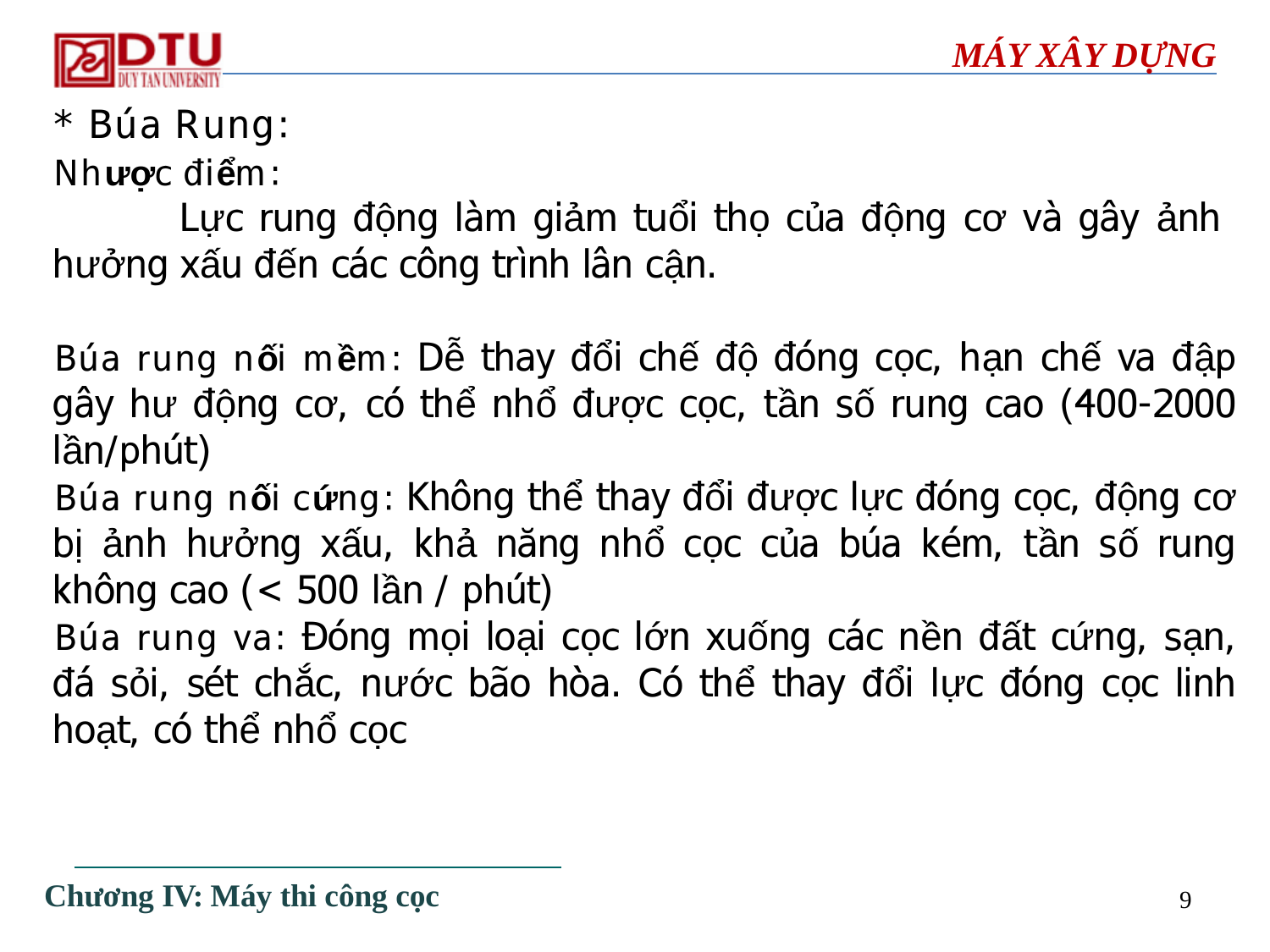

# MÁY XÂY DỰNG
* Búa Rung:
Nhược điểm:
	Lực rung động làm giảm tuổi thọ của động cơ và gây ảnh  hưởng xấu đến các công trình lân cận.

Búa rung nối mềm: Dễ thay đổi chế độ đóng cọc, hạn chế va đập gây hư động cơ, có thể nhổ được cọc, tần số rung cao (400-2000 lần/phút)
Búa rung nối cứng: Không thể thay đổi được lực đóng cọc, động cơ bị ảnh hưởng xấu, khả năng nhổ cọc của búa kém, tần số rung không cao (< 500 lần / phút)
Búa rung va: Đóng mọi loại cọc lớn xuống các nền đất cứng, sạn, đá sỏi, sét chắc, nước bão hòa. Có thể thay đổi lực đóng cọc linh hoạt, có thể nhổ cọc

Chương IV: Máy thi công cọc
9